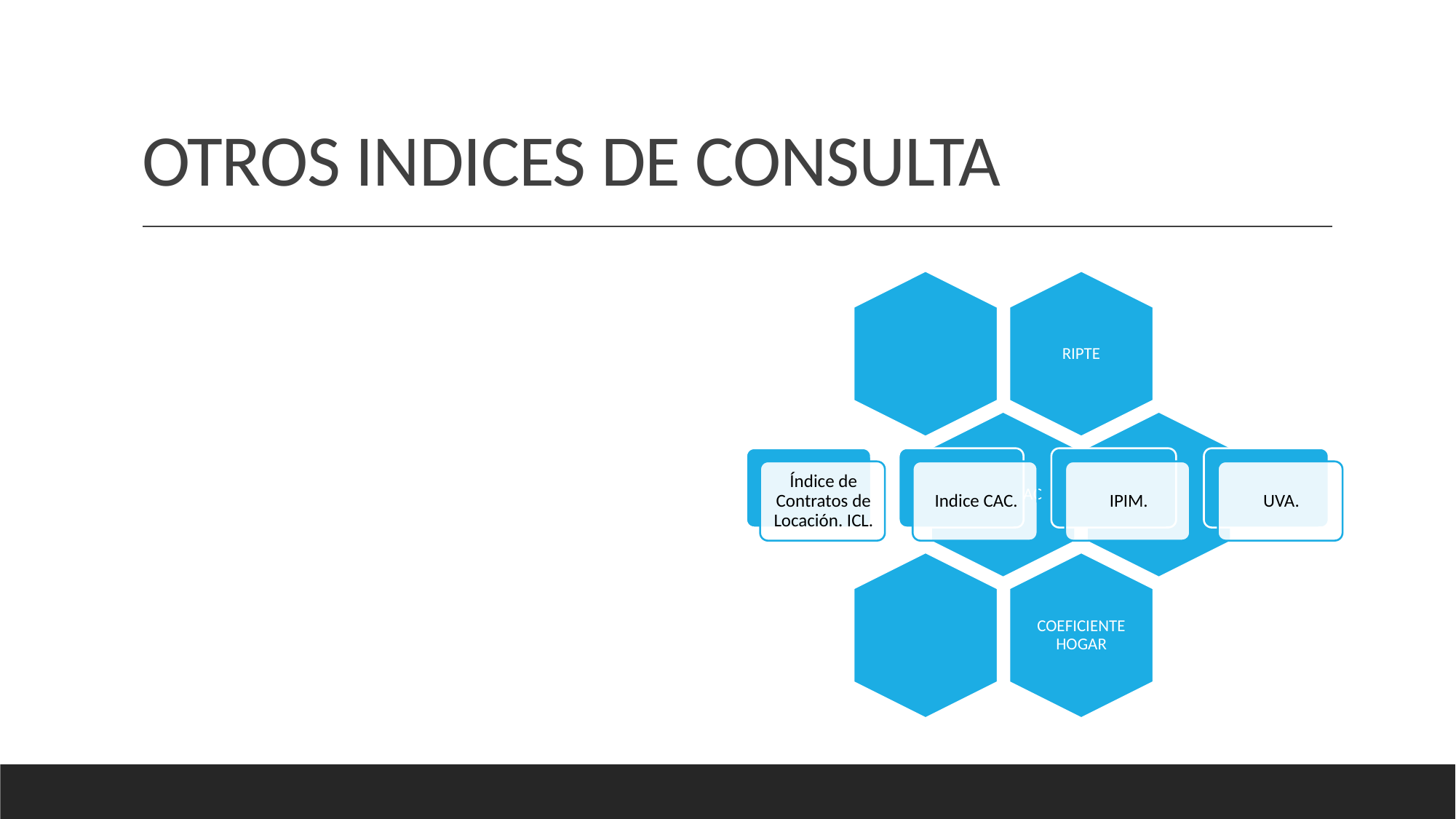

# OTROS INDICES DE CONSULTA
RIPTE

INDICE CAC

COEFICIENTE HOGAR

Índice de Contratos de Locación. ICL.
Indice CAC.
IPIM.
UVA.